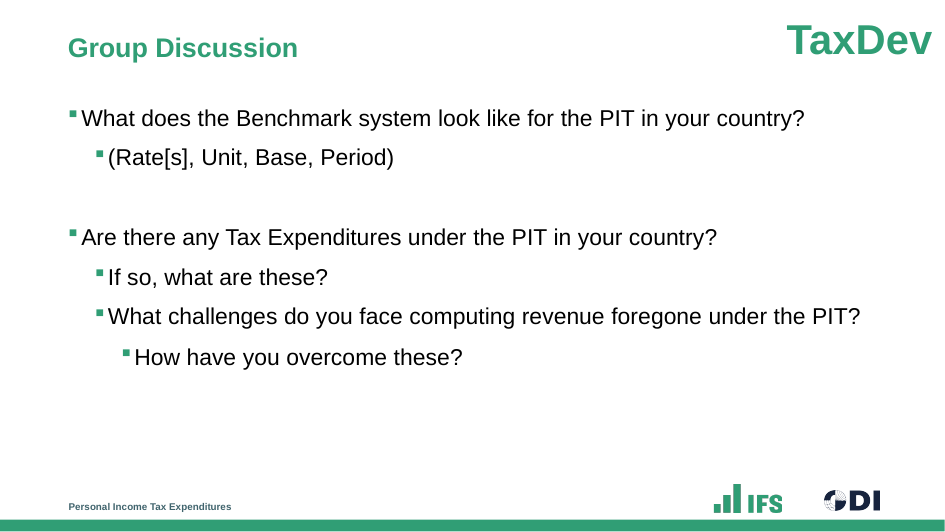

# Group Discussion
What does the Benchmark system look like for the PIT in your country?
(Rate[s], Unit, Base, Period)

Are there any Tax Expenditures under the PIT in your country?
If so, what are these?
What challenges do you face computing revenue foregone under the PIT?
How have you overcome these?
Personal Income Tax Expenditures